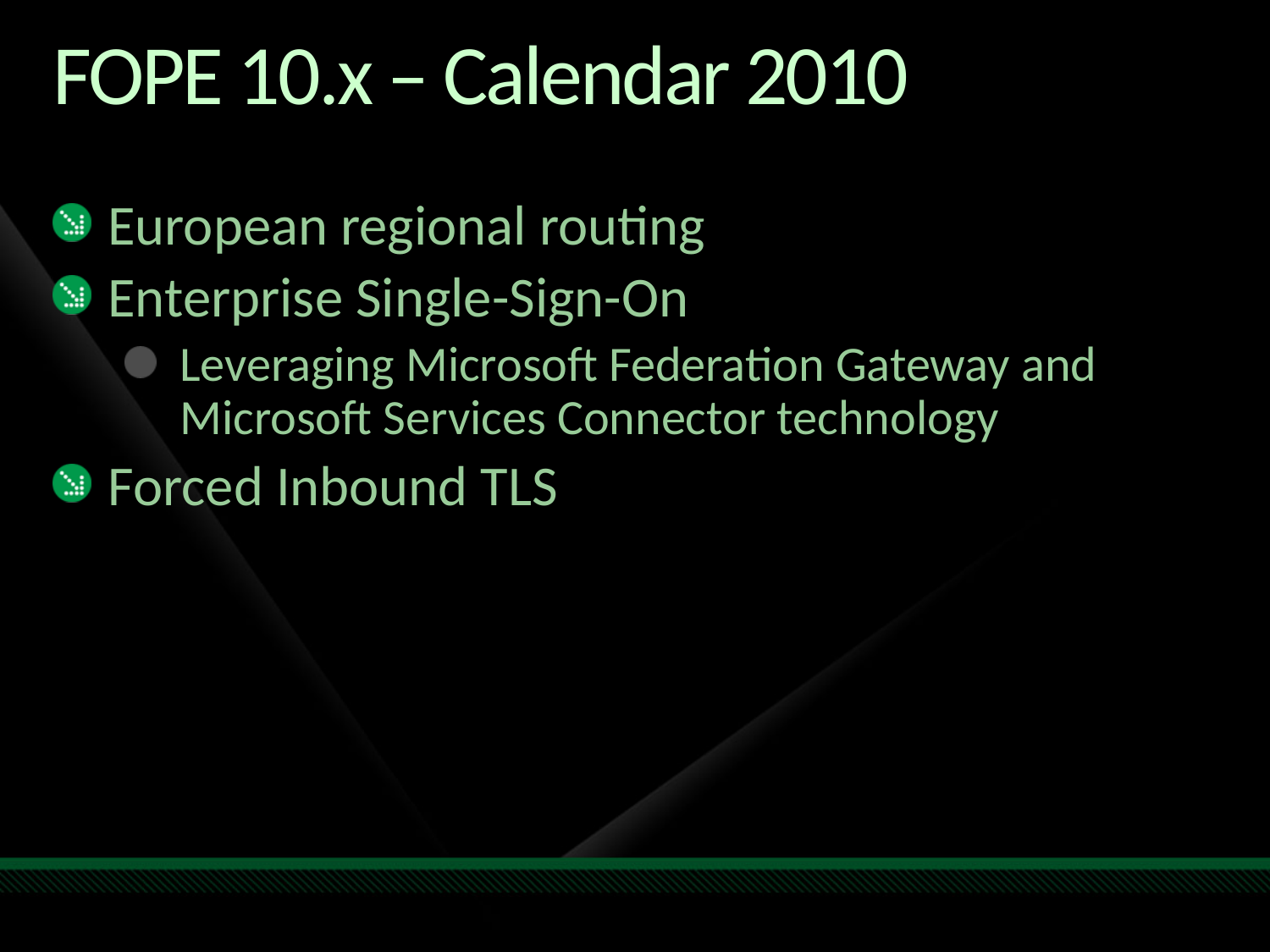

# FOPE 10.x – Calendar 2010
European regional routing
Enterprise Single-Sign-On
Leveraging Microsoft Federation Gateway and Microsoft Services Connector technology
Forced Inbound TLS